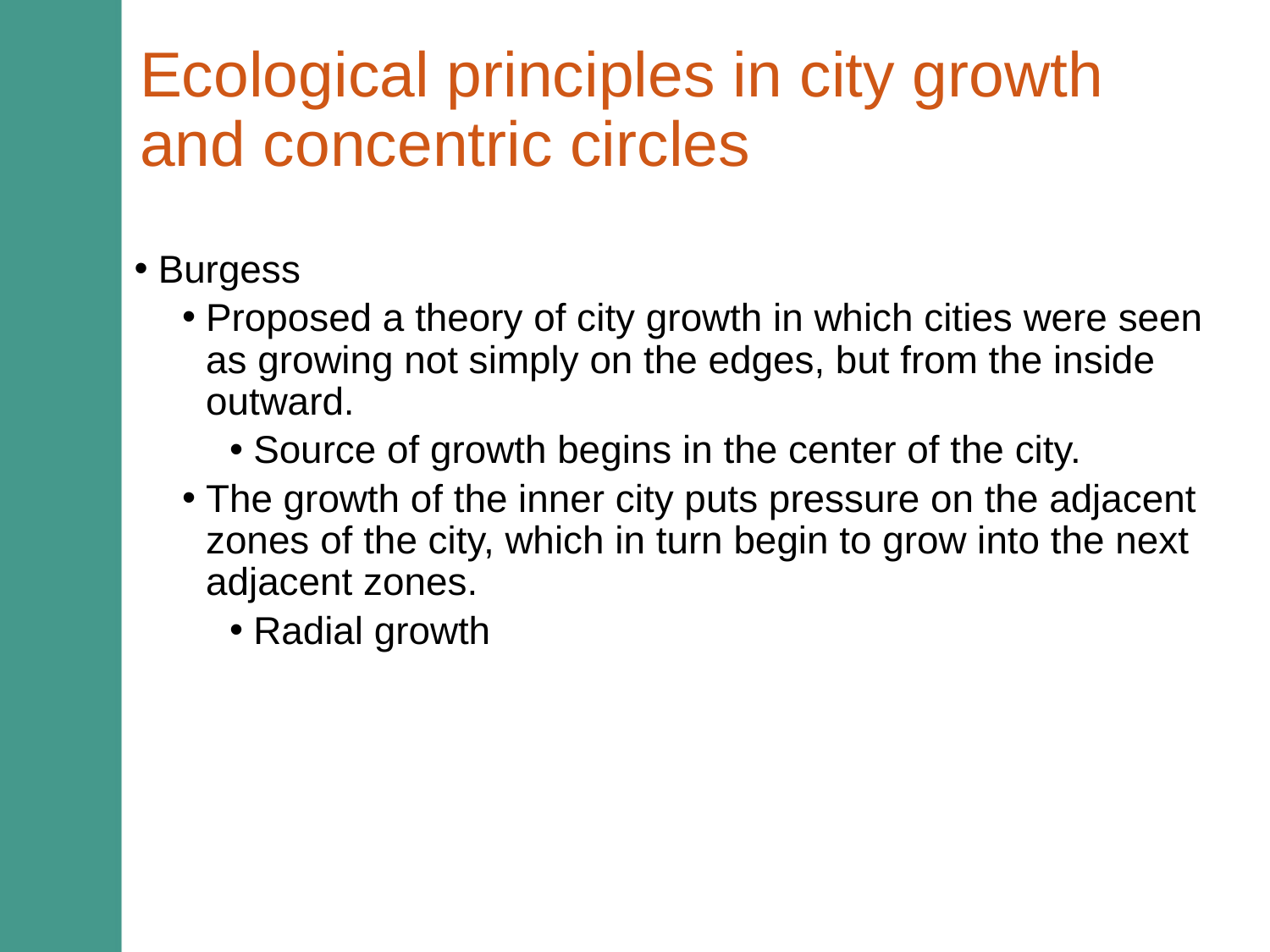

# Ecological principles in city growth and concentric circles
Burgess
Proposed a theory of city growth in which cities were seen as growing not simply on the edges, but from the inside outward.
Source of growth begins in the center of the city.
The growth of the inner city puts pressure on the adjacent zones of the city, which in turn begin to grow into the next adjacent zones.
Radial growth